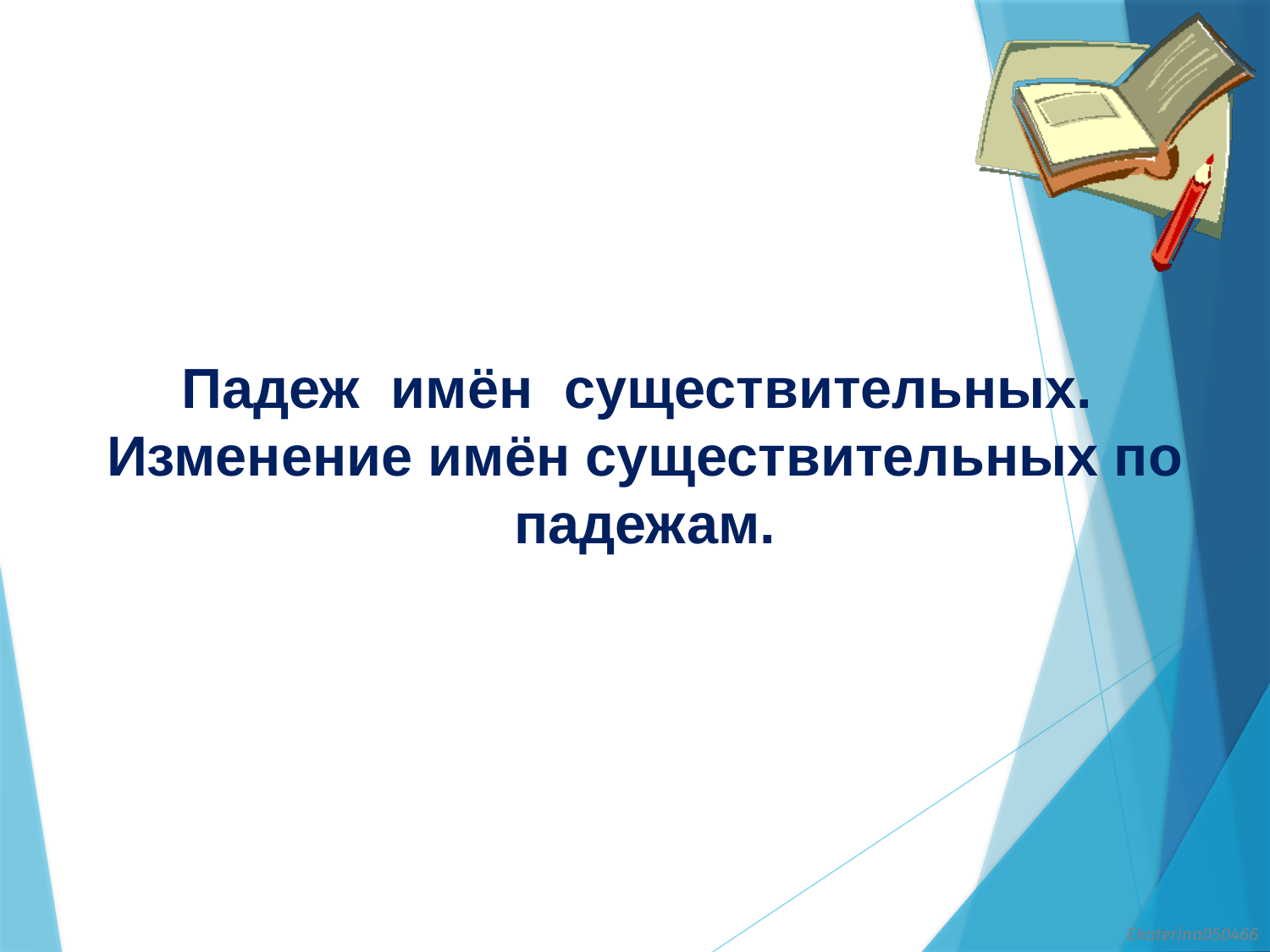

Падеж  имён  существительных.  Изменение имён существительных по падежам.